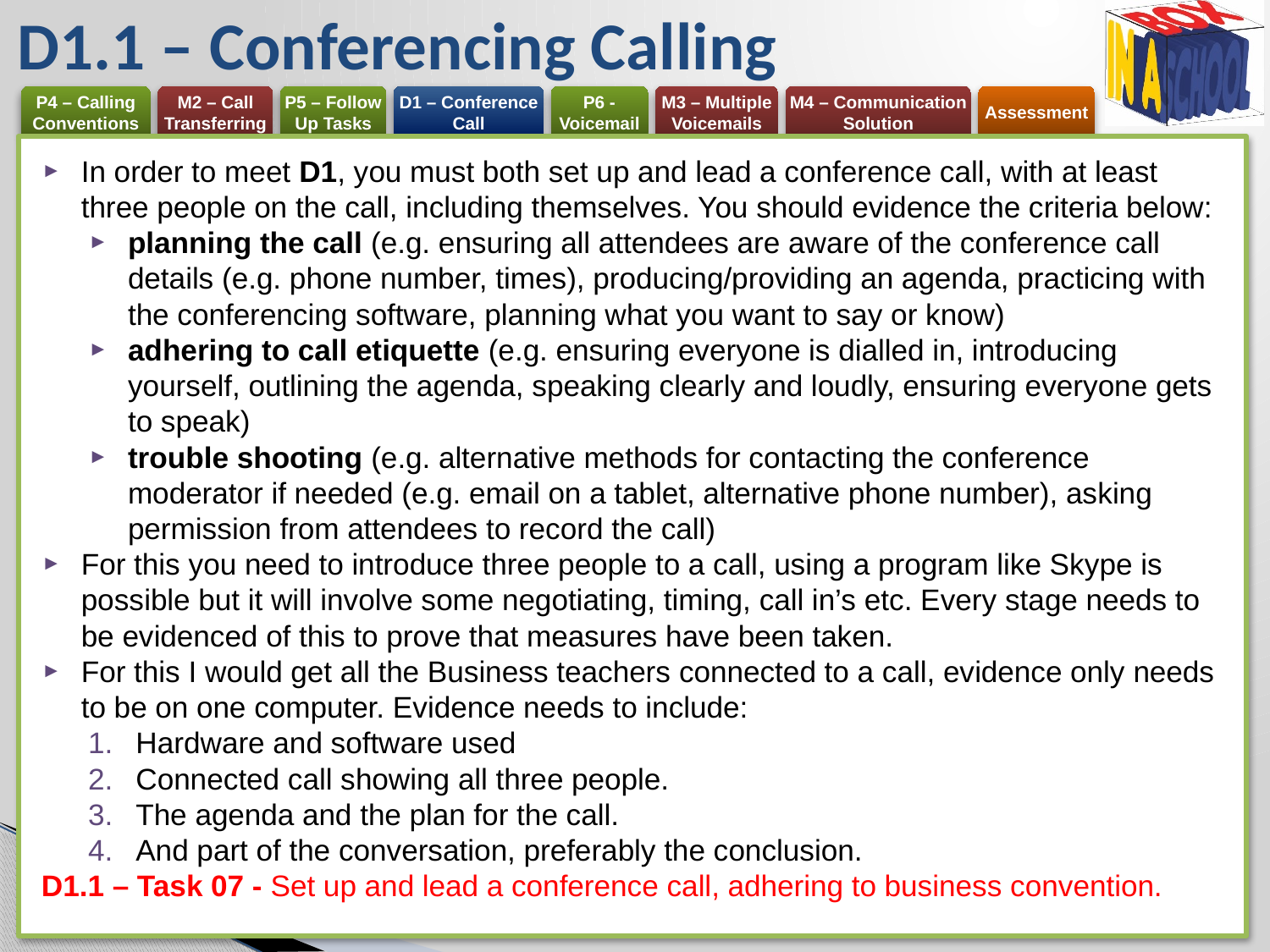

# D1.1 – Conferencing Calling
In order to meet D1, you must both set up and lead a conference call, with at least three people on the call, including themselves. You should evidence the criteria below:
planning the call (e.g. ensuring all attendees are aware of the conference call details (e.g. phone number, times), producing/providing an agenda, practicing with the conferencing software, planning what you want to say or know)
adhering to call etiquette (e.g. ensuring everyone is dialled in, introducing yourself, outlining the agenda, speaking clearly and loudly, ensuring everyone gets to speak)
trouble shooting (e.g. alternative methods for contacting the conference moderator if needed (e.g. email on a tablet, alternative phone number), asking permission from attendees to record the call)
For this you need to introduce three people to a call, using a program like Skype is possible but it will involve some negotiating, timing, call in’s etc. Every stage needs to be evidenced of this to prove that measures have been taken.
For this I would get all the Business teachers connected to a call, evidence only needs to be on one computer. Evidence needs to include:
Hardware and software used
Connected call showing all three people.
The agenda and the plan for the call.
And part of the conversation, preferably the conclusion.
D1.1 – Task 07 - Set up and lead a conference call, adhering to business convention.